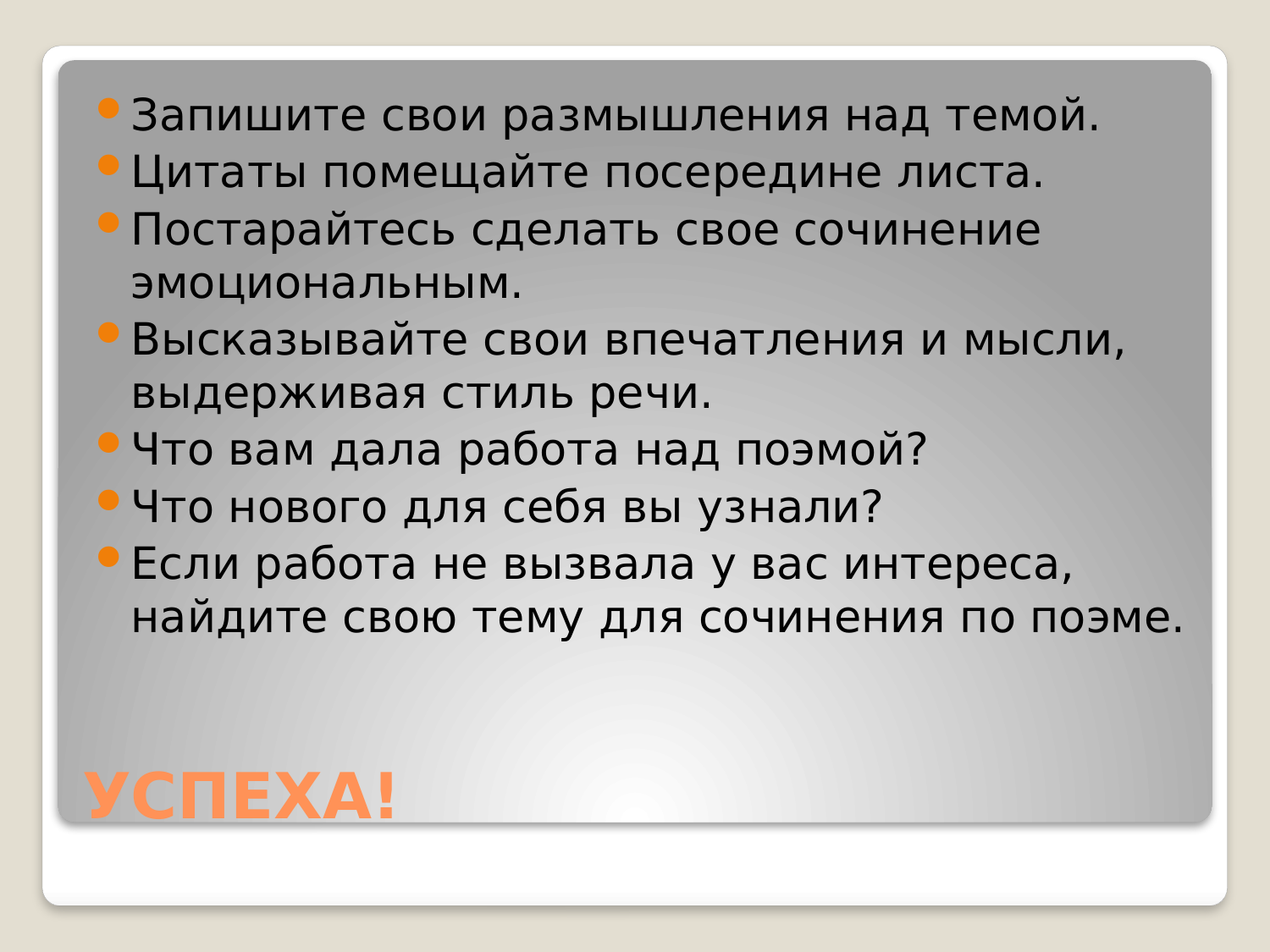

Запишите свои размышления над темой.
Цитаты помещайте посередине листа.
Постарайтесь сделать свое сочинение эмоциональным.
Высказывайте свои впечатления и мысли, выдерживая стиль речи.
Что вам дала работа над поэмой?
Что нового для себя вы узнали?
Если работа не вызвала у вас интереса, найдите свою тему для сочинения по поэме.
# УСПЕХА!